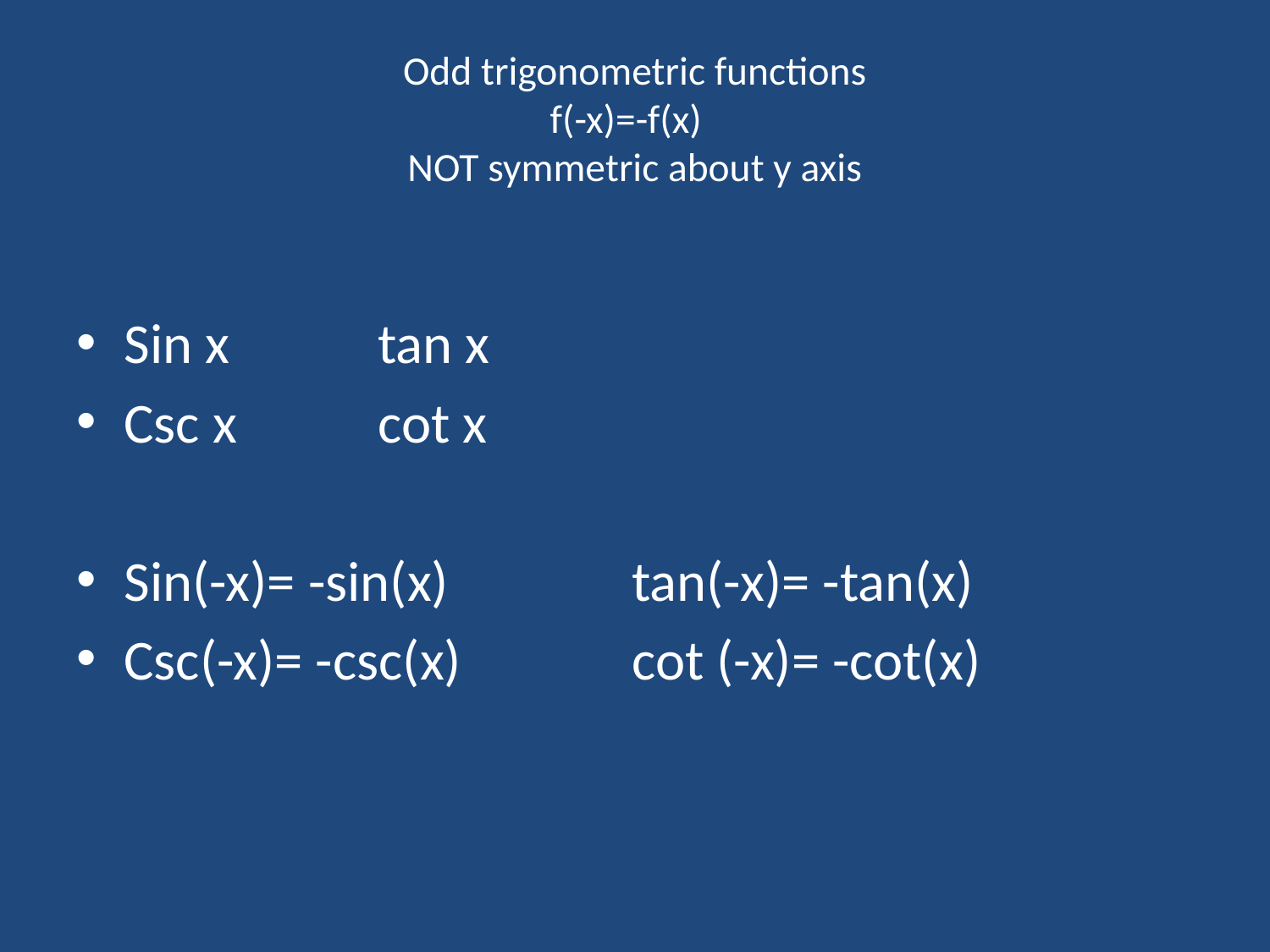

# Odd trigonometric functions f(-x)=-f(x) NOT symmetric about y axis

Sin x		tan x
Csc x		cot x

Sin(-x)= -sin(x)		tan(-x)= -tan(x)
Csc(-x)= -csc(x)		cot (-x)= -cot(x)